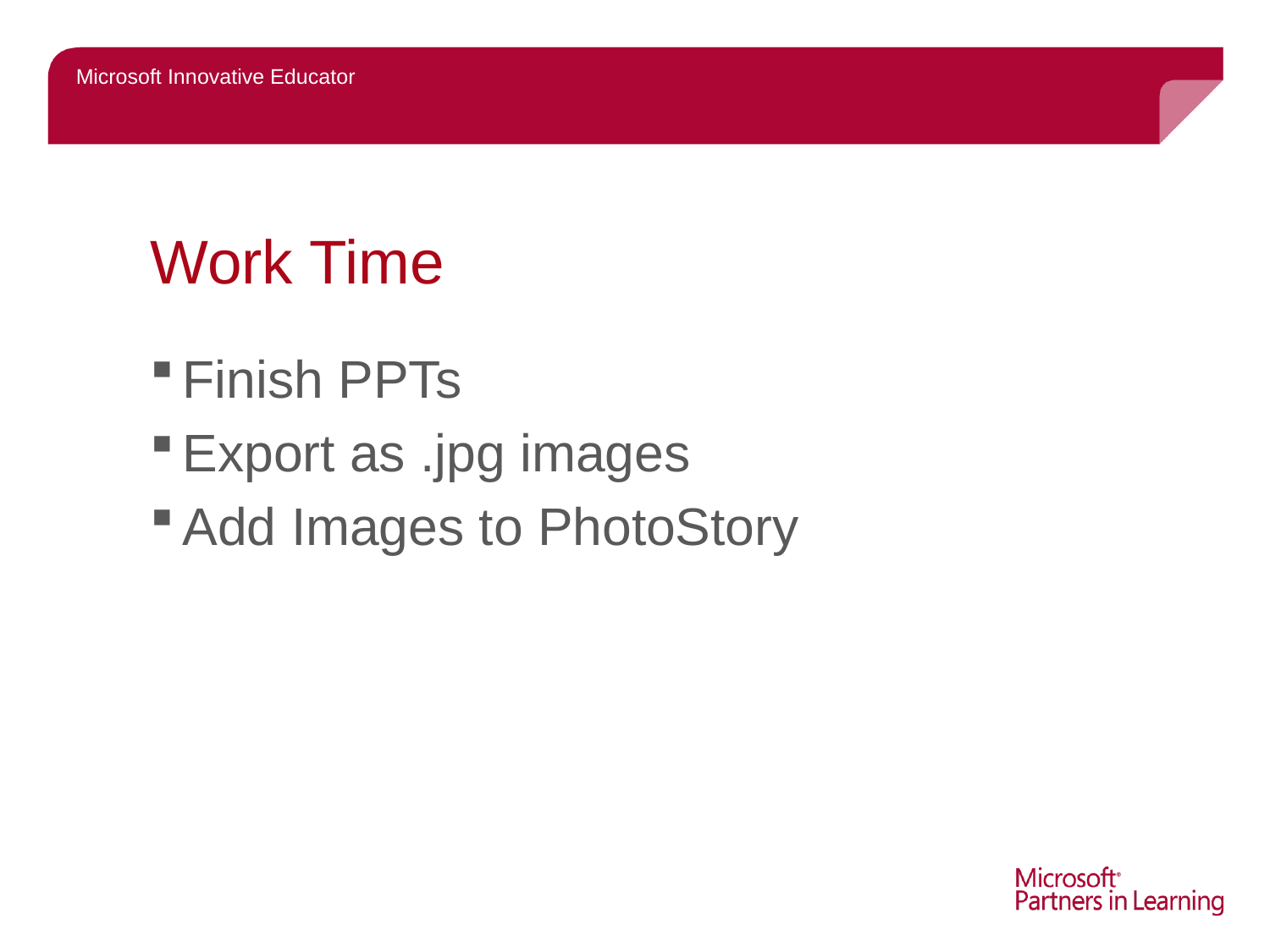

# Work Time
Finish PPTs
Export as .jpg images
Add Images to PhotoStory